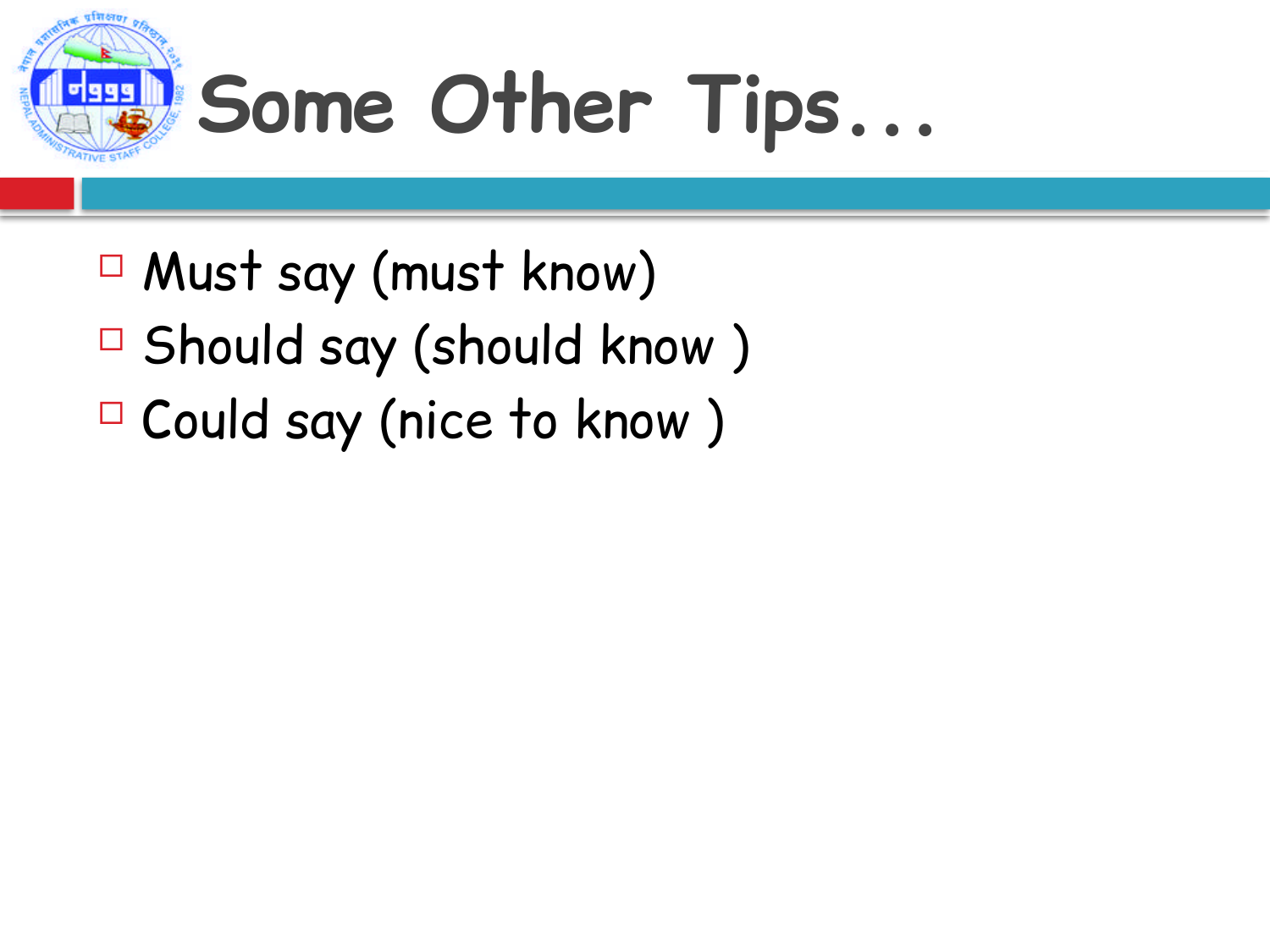

# Some Other Tips...
Must say (must know)
Should say (should know )
Could say (nice to know )